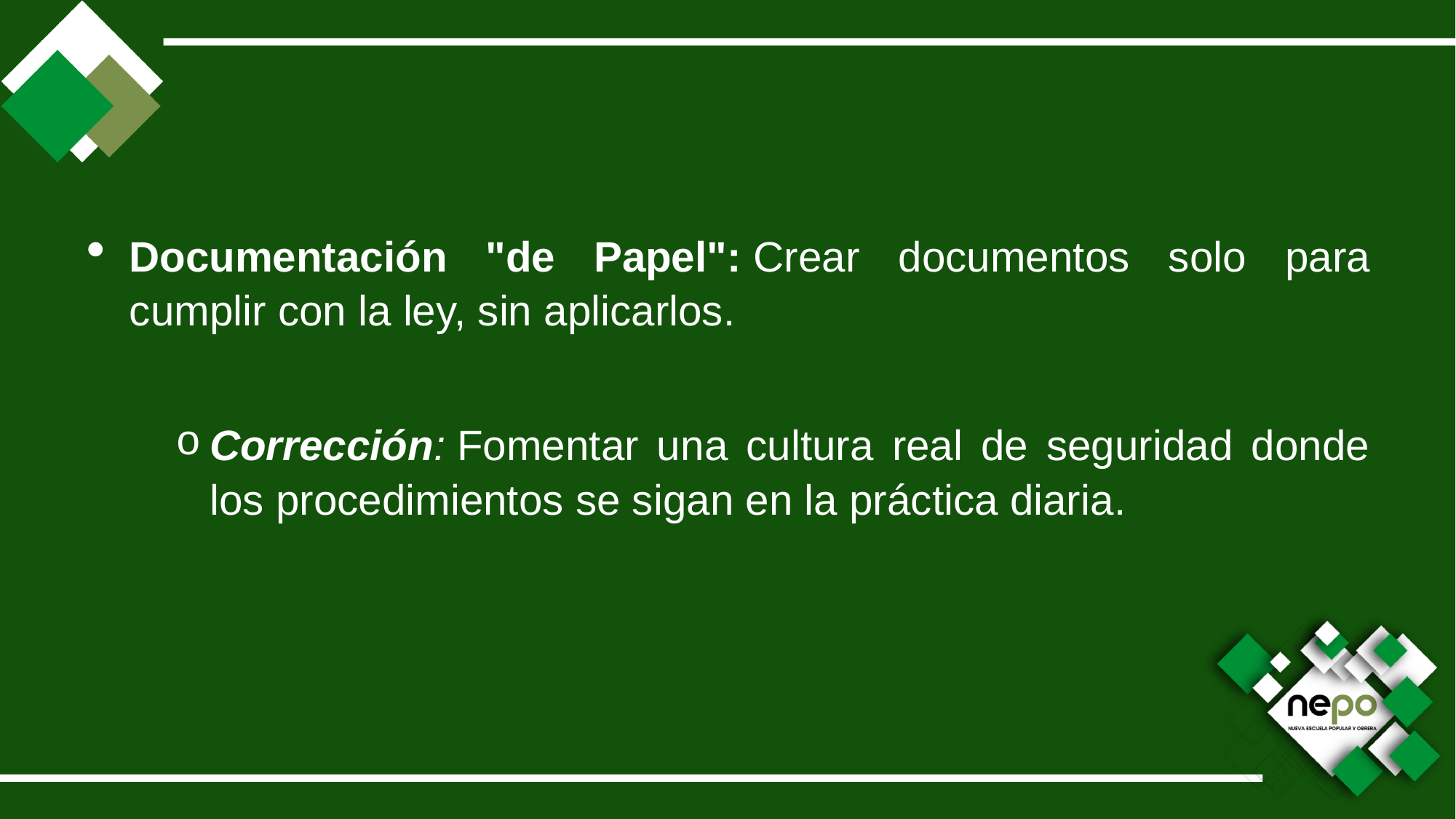

Documentación "de Papel": Crear documentos solo para cumplir con la ley, sin aplicarlos.
Corrección: Fomentar una cultura real de seguridad donde los procedimientos se sigan en la práctica diaria.